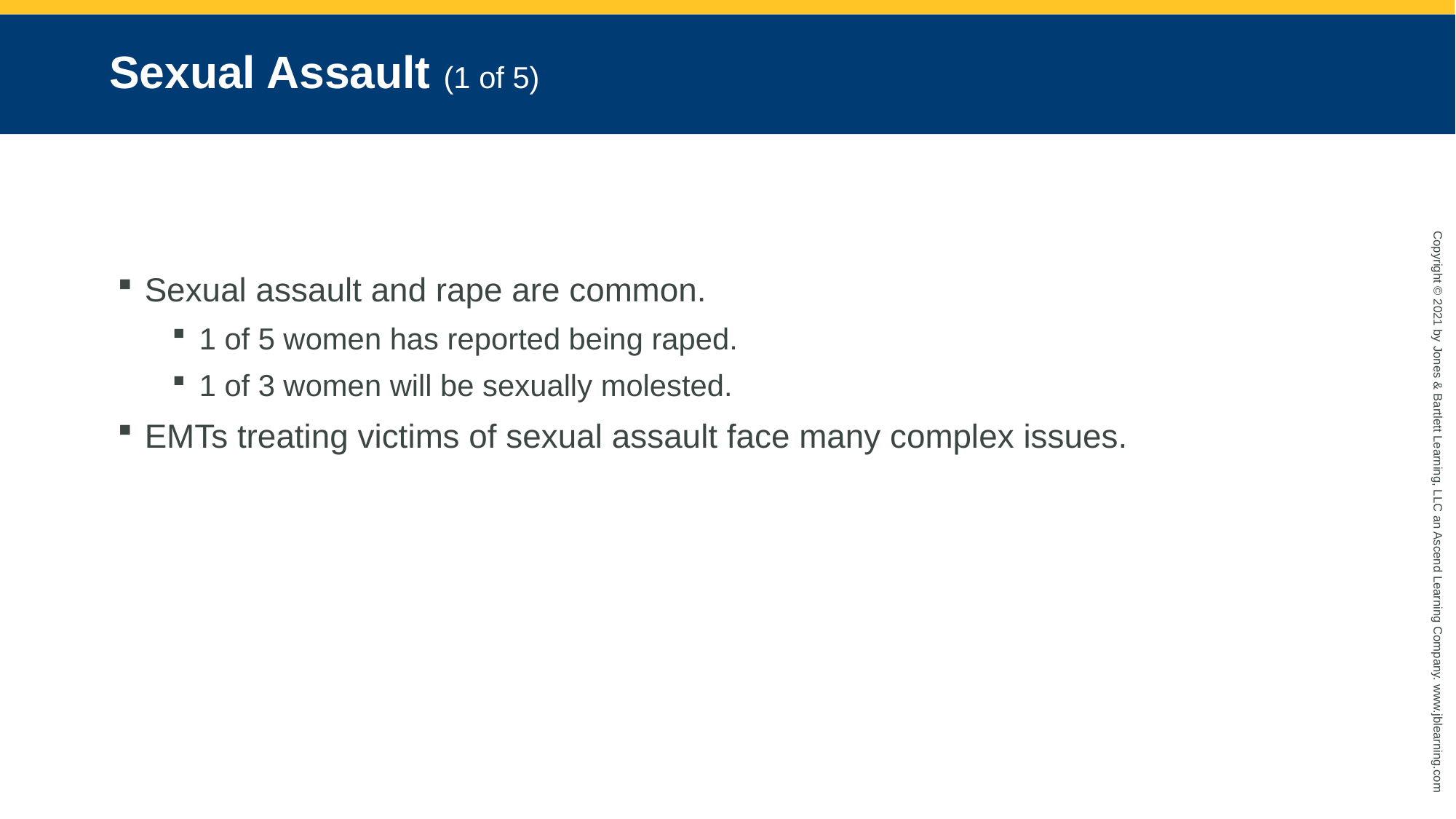

# Sexual Assault (1 of 5)
Sexual assault and rape are common.
1 of 5 women has reported being raped.
1 of 3 women will be sexually molested.
EMTs treating victims of sexual assault face many complex issues.